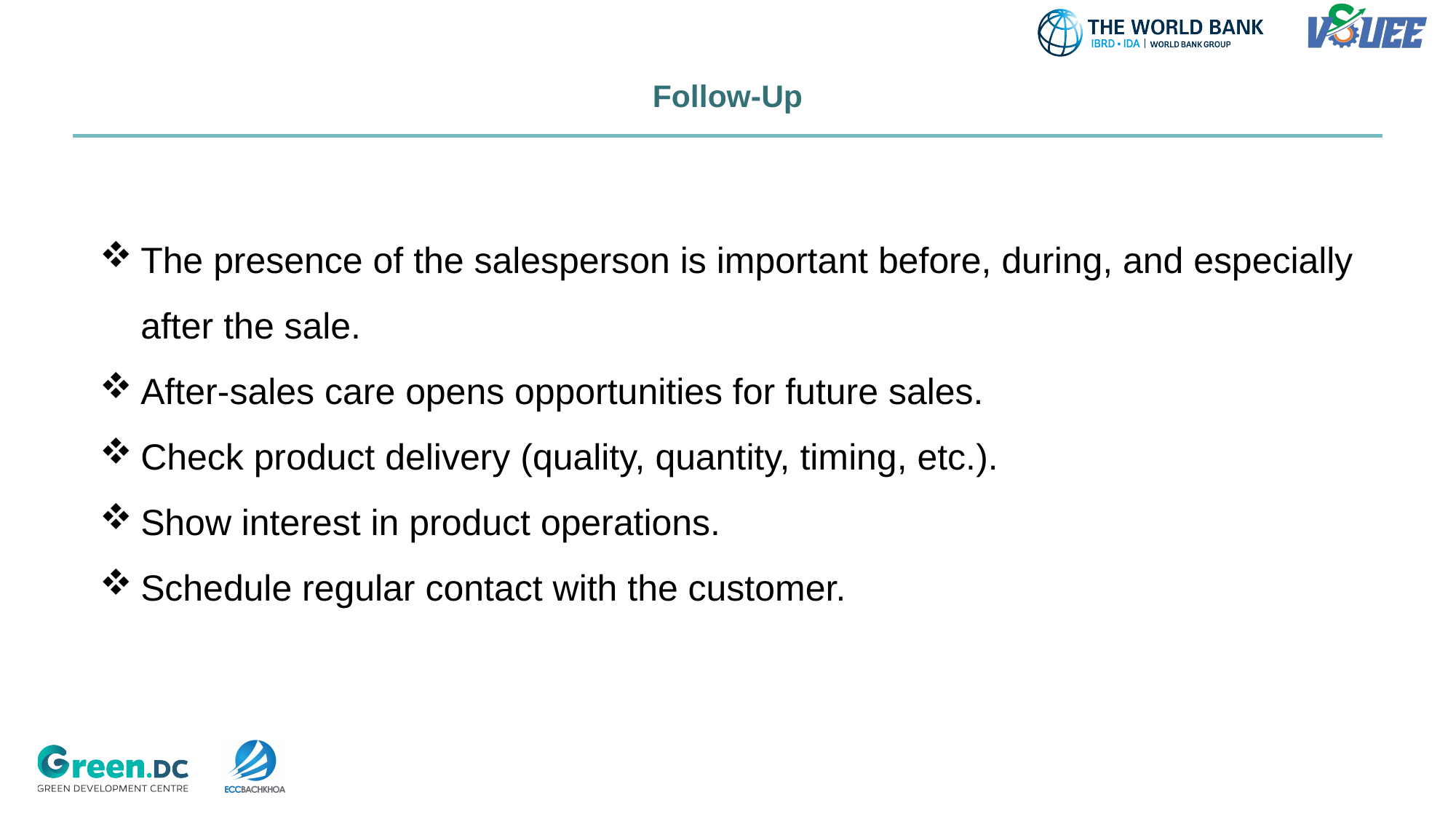

# Follow-Up
The presence of the salesperson is important before, during, and especially after the sale.
After-sales care opens opportunities for future sales.
Check product delivery (quality, quantity, timing, etc.).
Show interest in product operations.
Schedule regular contact with the customer.